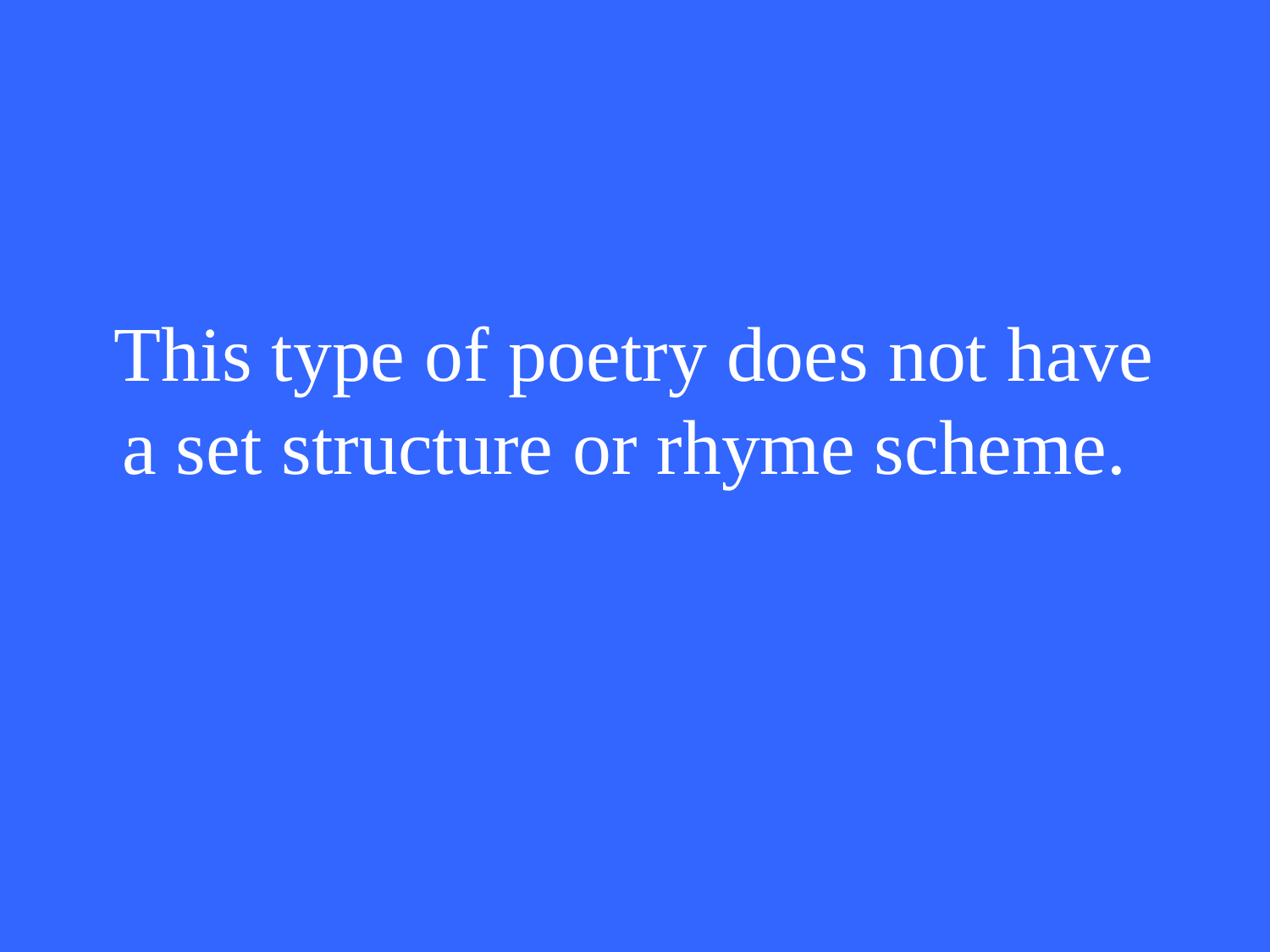

# This type of poetry does not have a set structure or rhyme scheme.